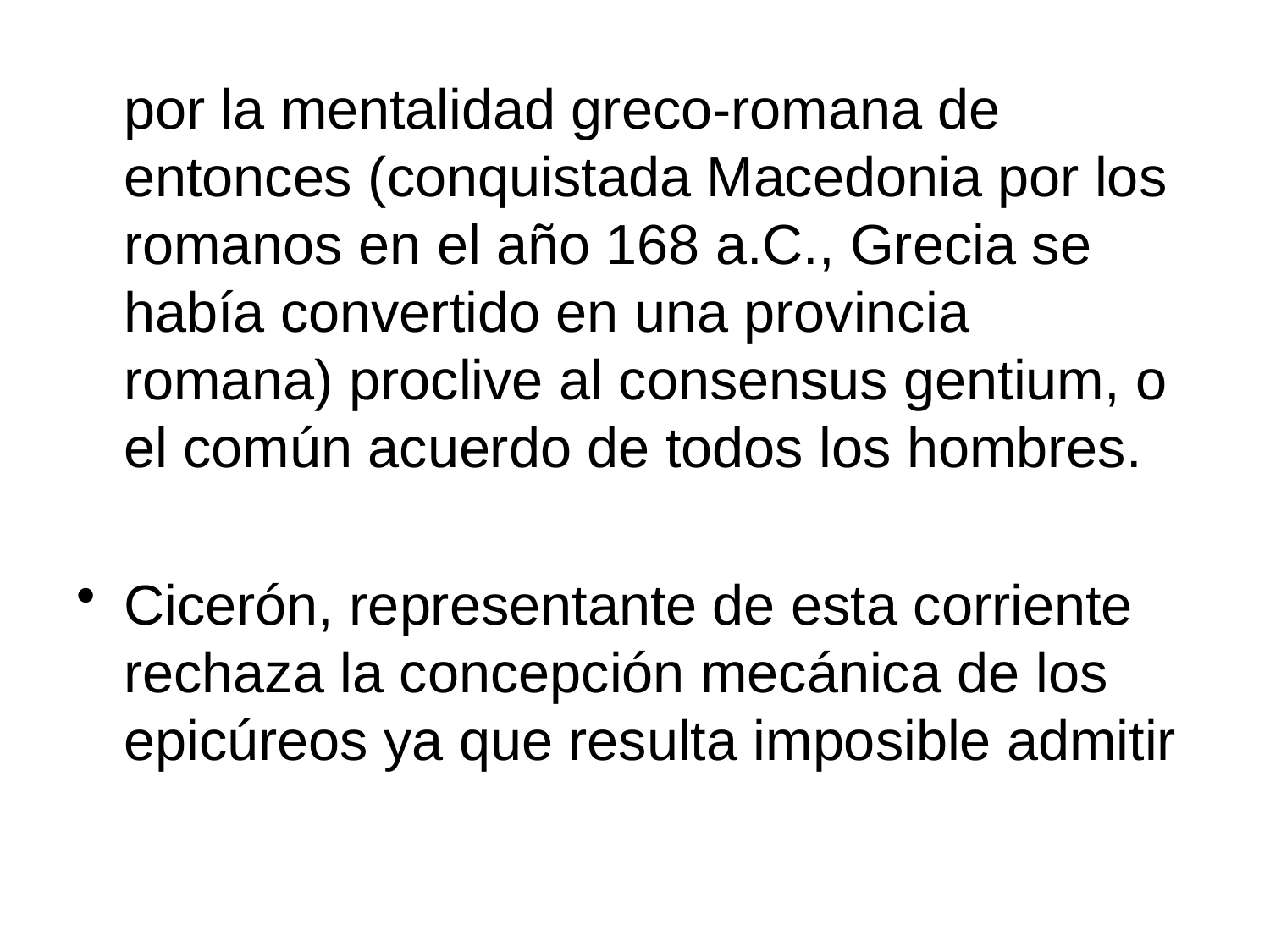

por la mentalidad greco-romana de entonces (conquistada Macedonia por los romanos en el año 168 a.C., Grecia se había convertido en una provincia romana) proclive al consensus gentium, o el común acuerdo de todos los hombres.

Cicerón, representante de esta corriente rechaza la concepción mecánica de los epicúreos ya que resulta imposible admitir